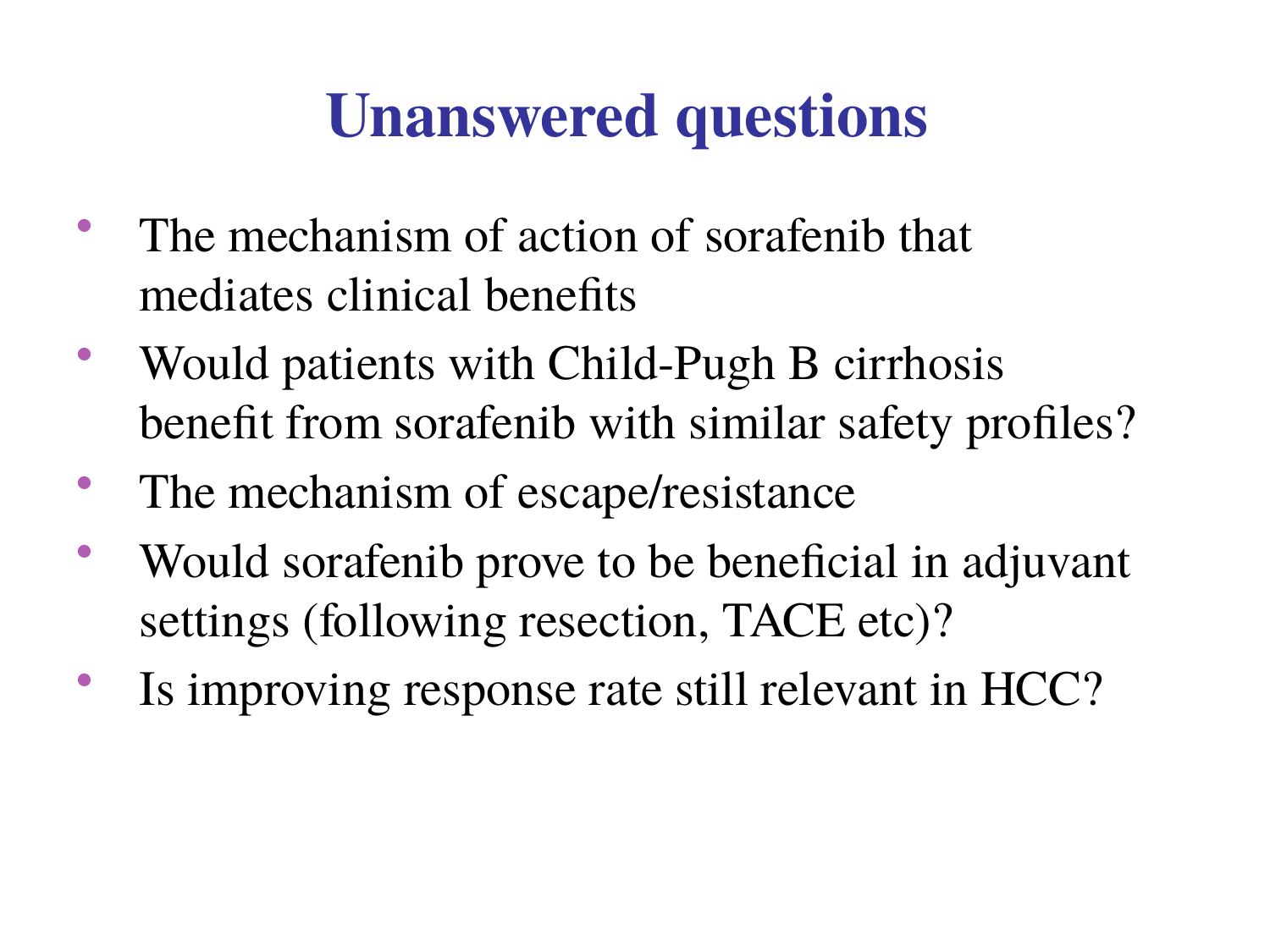

# Unanswered questions

The mechanism of action of sorafenib that mediates clinical benefits
Would patients with Child-Pugh B cirrhosis benefit from sorafenib with similar safety profiles?
The mechanism of escape/resistance
Would sorafenib prove to be beneficial in adjuvant settings (following resection, TACE etc)?
Is improving response rate still relevant in HCC?